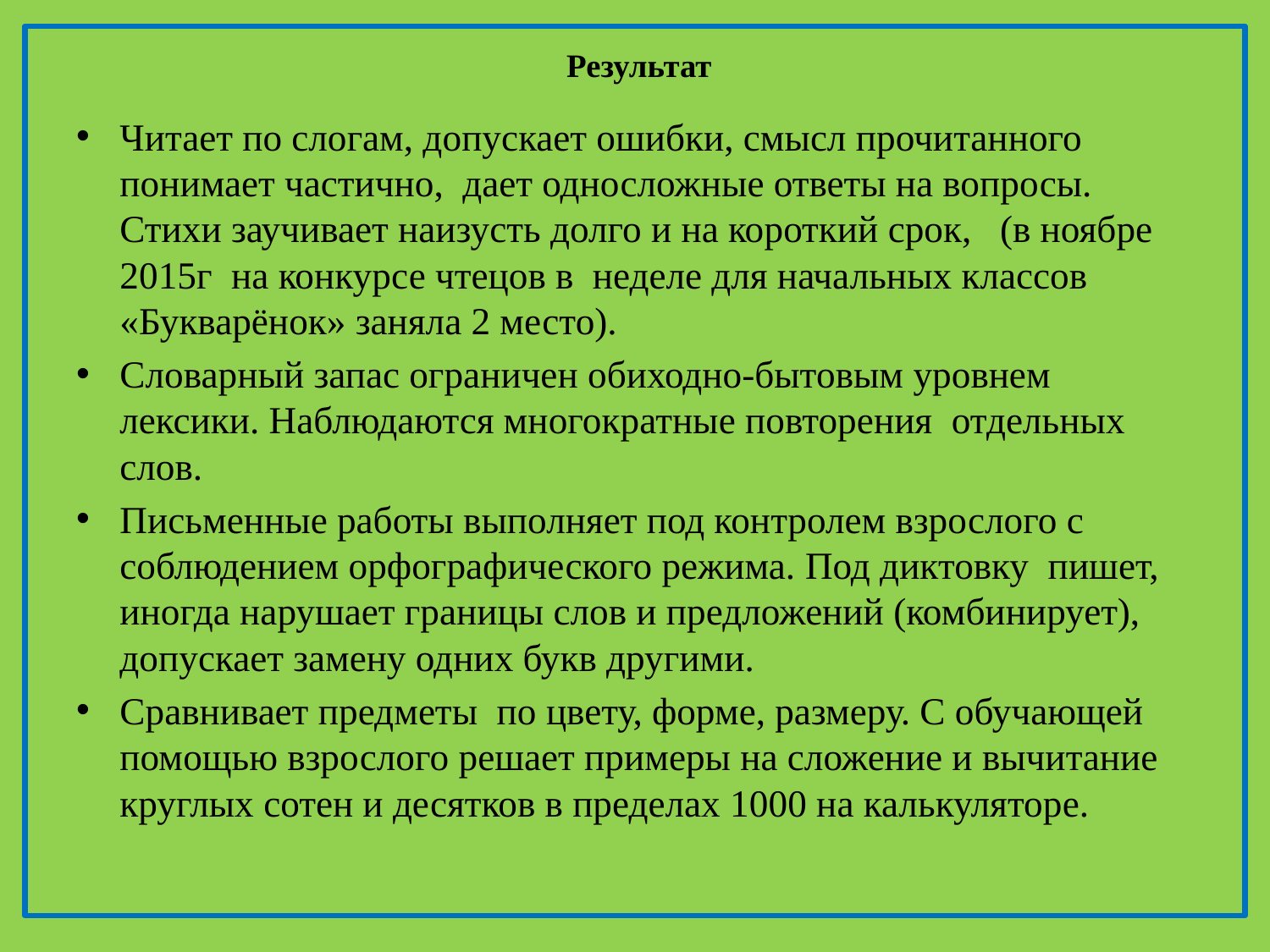

# Результат
Читает по слогам, допускает ошибки, смысл прочитанного понимает частично,  дает односложные ответы на вопросы. Стихи заучивает наизусть долго и на короткий срок,   (в ноябре 2015г  на конкурсе чтецов в  неделе для начальных классов «Букварёнок» заняла 2 место).
Словарный запас ограничен обиходно-бытовым уровнем лексики. Наблюдаются многократные повторения  отдельных слов.
Письменные работы выполняет под контролем взрослого с соблюдением орфографического режима. Под диктовку  пишет, иногда нарушает границы слов и предложений (комбинирует), допускает замену одних букв другими.
Сравнивает предметы  по цвету, форме, размеру. С обучающей помощью взрослого решает примеры на сложение и вычитание круглых сотен и десятков в пределах 1000 на калькуляторе.